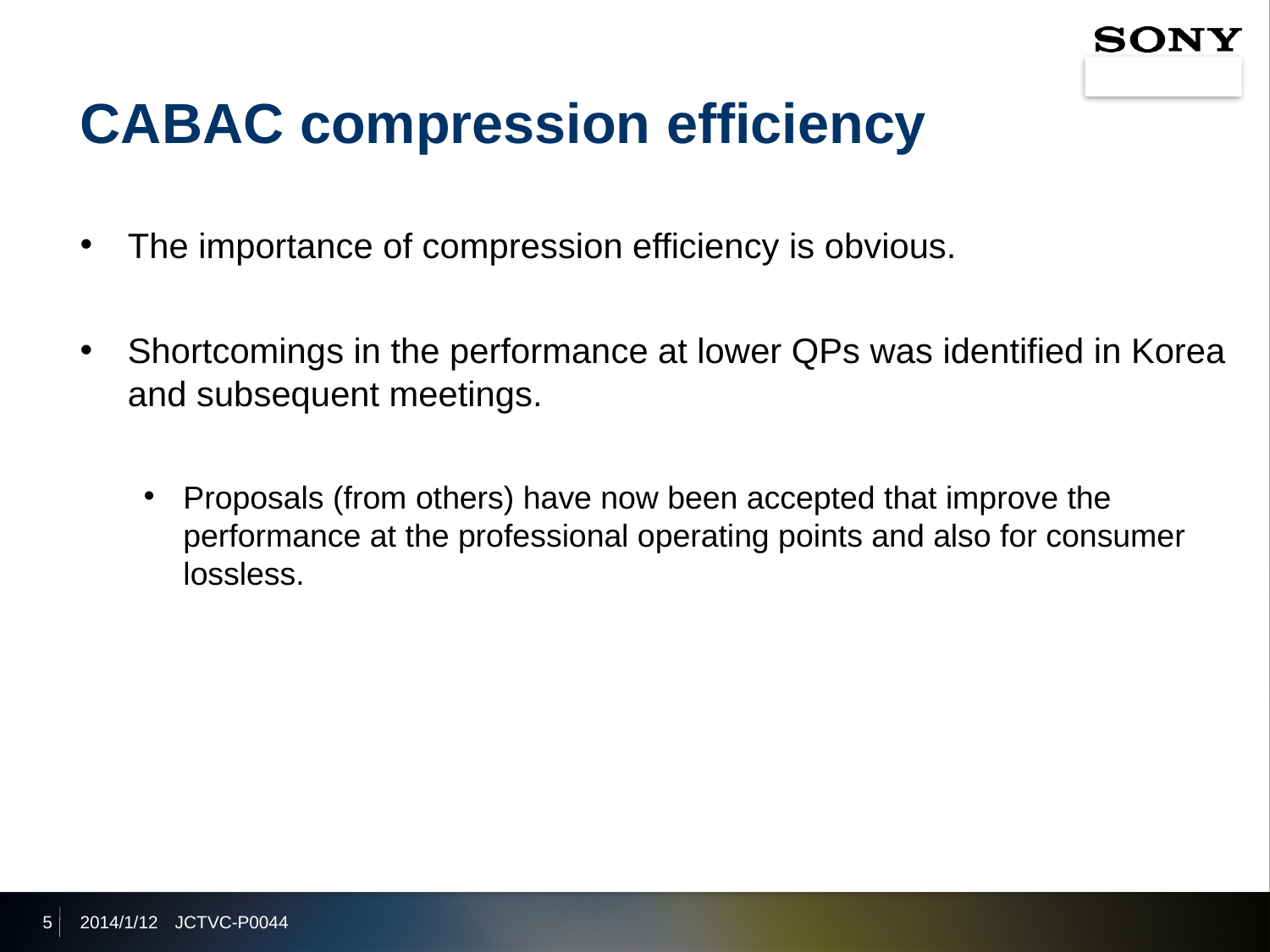

# CABAC compression efficiency

The importance of compression efficiency is obvious.

Shortcomings in the performance at lower QPs was identified in Korea and subsequent meetings.

Proposals (from others) have now been accepted that improve the performance at the professional operating points and also for consumer lossless.
5
2014/1/12
JCTVC-P0044